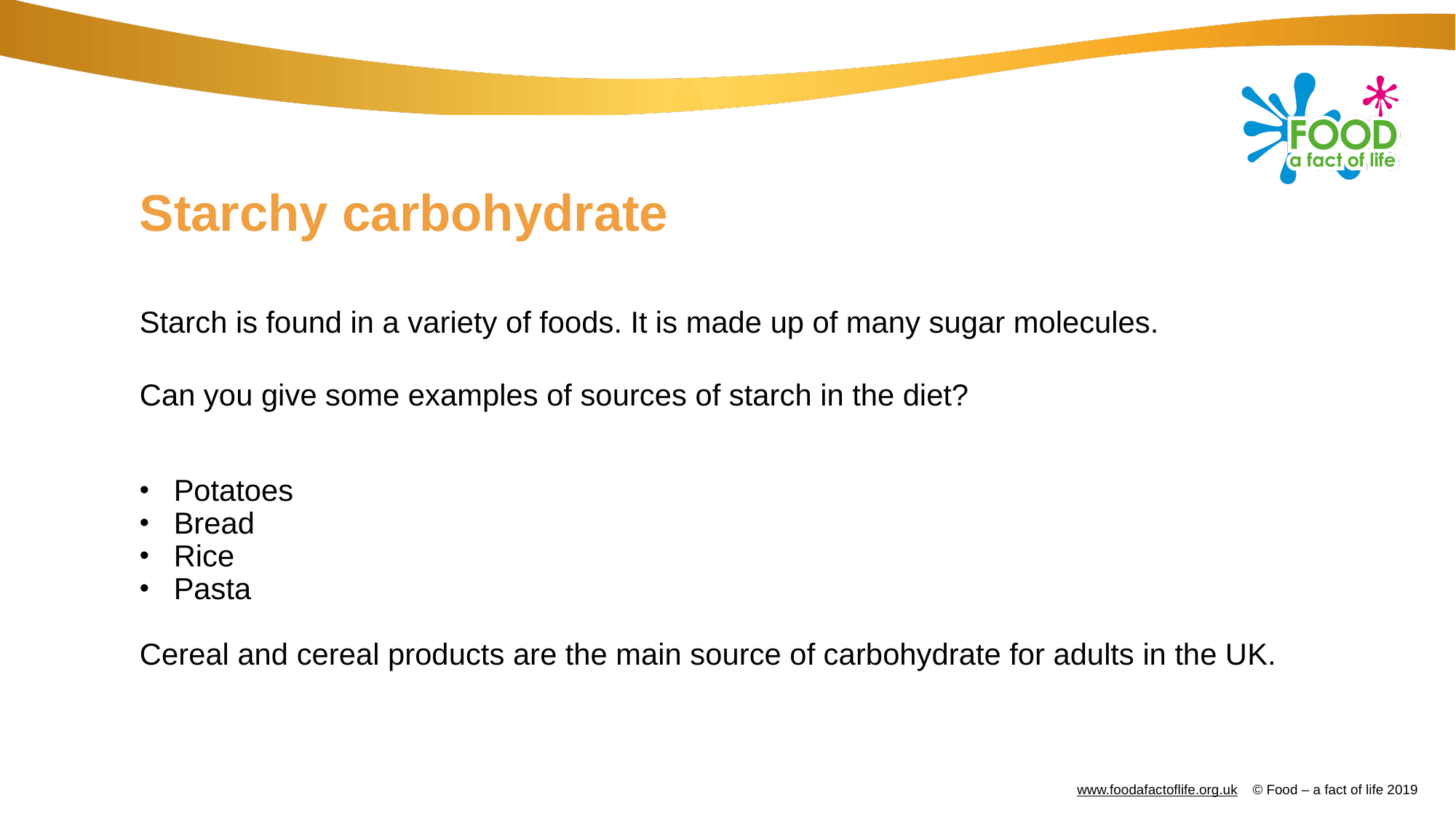

# Starchy carbohydrate
Starch is found in a variety of foods. It is made up of many sugar molecules.

Can you give some examples of sources of starch in the diet?
Potatoes
Bread
Rice
Pasta

Cereal and cereal products are the main source of carbohydrate for adults in the UK.